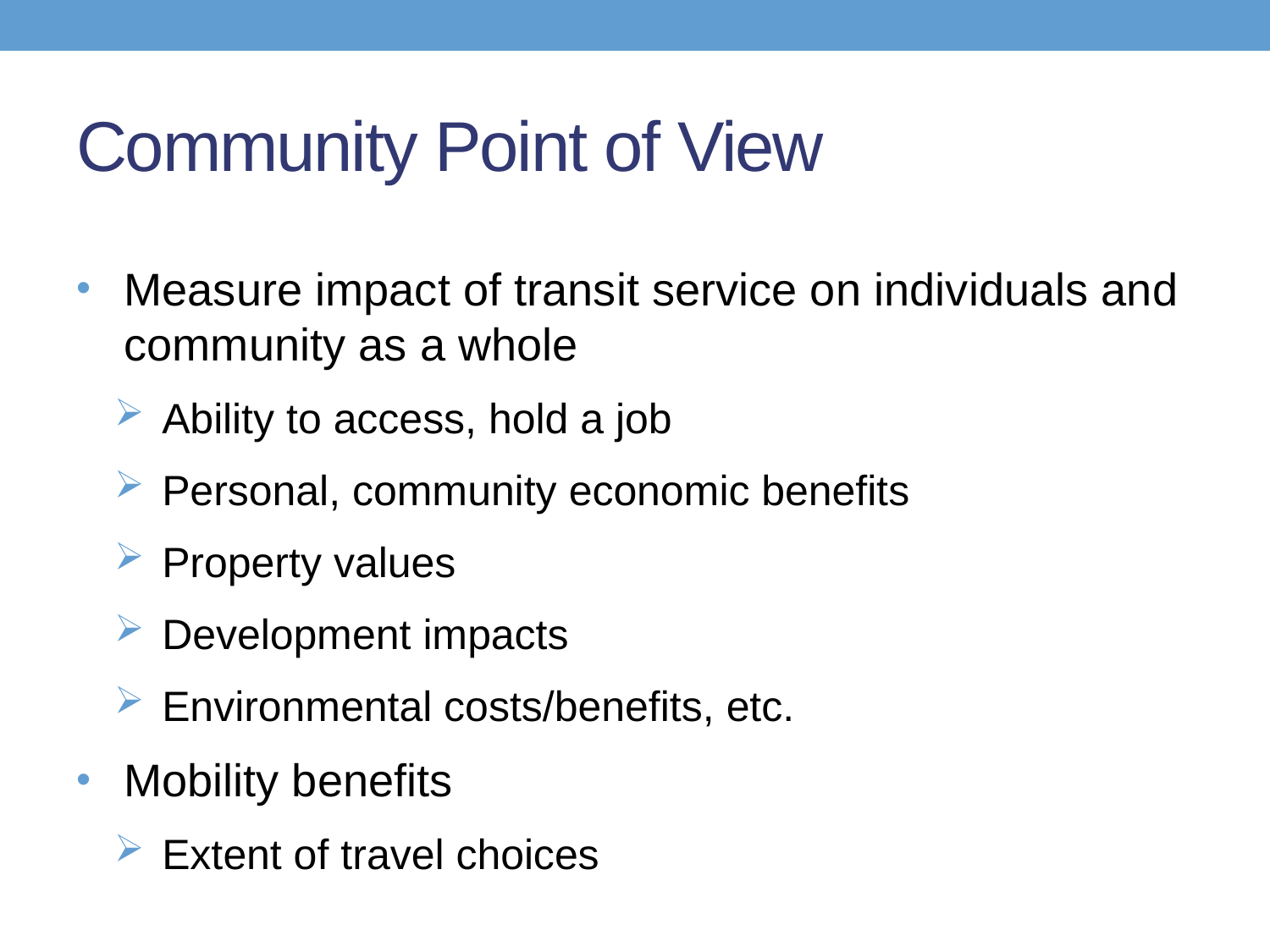

# Community Point of View
Measure impact of transit service on individuals and community as a whole
Ability to access, hold a job
Personal, community economic benefits
Property values
Development impacts
Environmental costs/benefits, etc.
Mobility benefits
Extent of travel choices